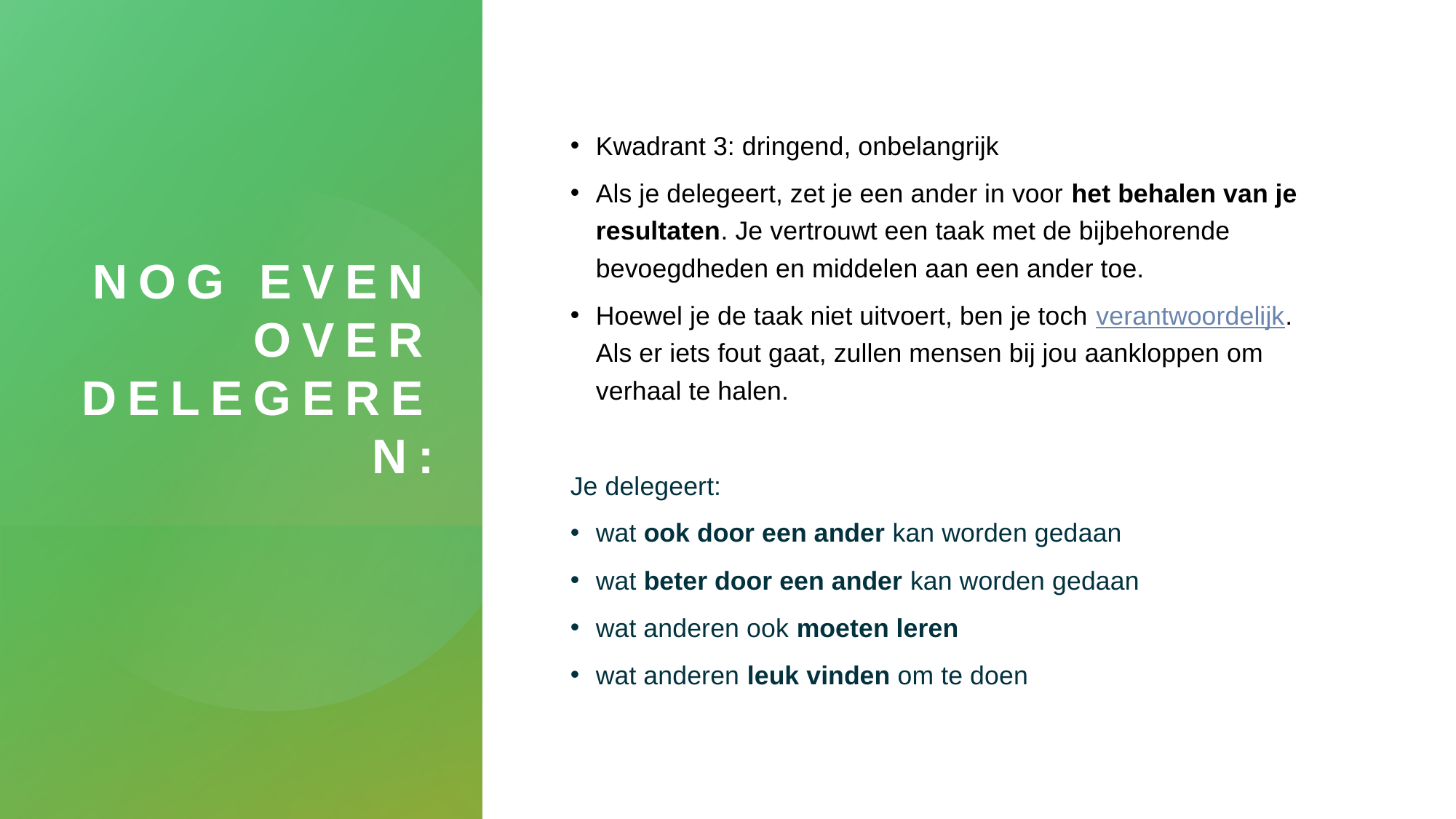

# Nog even over delegeren:
Kwadrant 3: dringend, onbelangrijk
Als je delegeert, zet je een ander in voor het behalen van je resultaten. Je vertrouwt een taak met de bijbehorende bevoegdheden en middelen aan een ander toe.
Hoewel je de taak niet uitvoert, ben je toch verantwoordelijk. Als er iets fout gaat, zullen mensen bij jou aankloppen om verhaal te halen.

Je delegeert:
wat ook door een ander kan worden gedaan
wat beter door een ander kan worden gedaan
wat anderen ook moeten leren
wat anderen leuk vinden om te doen